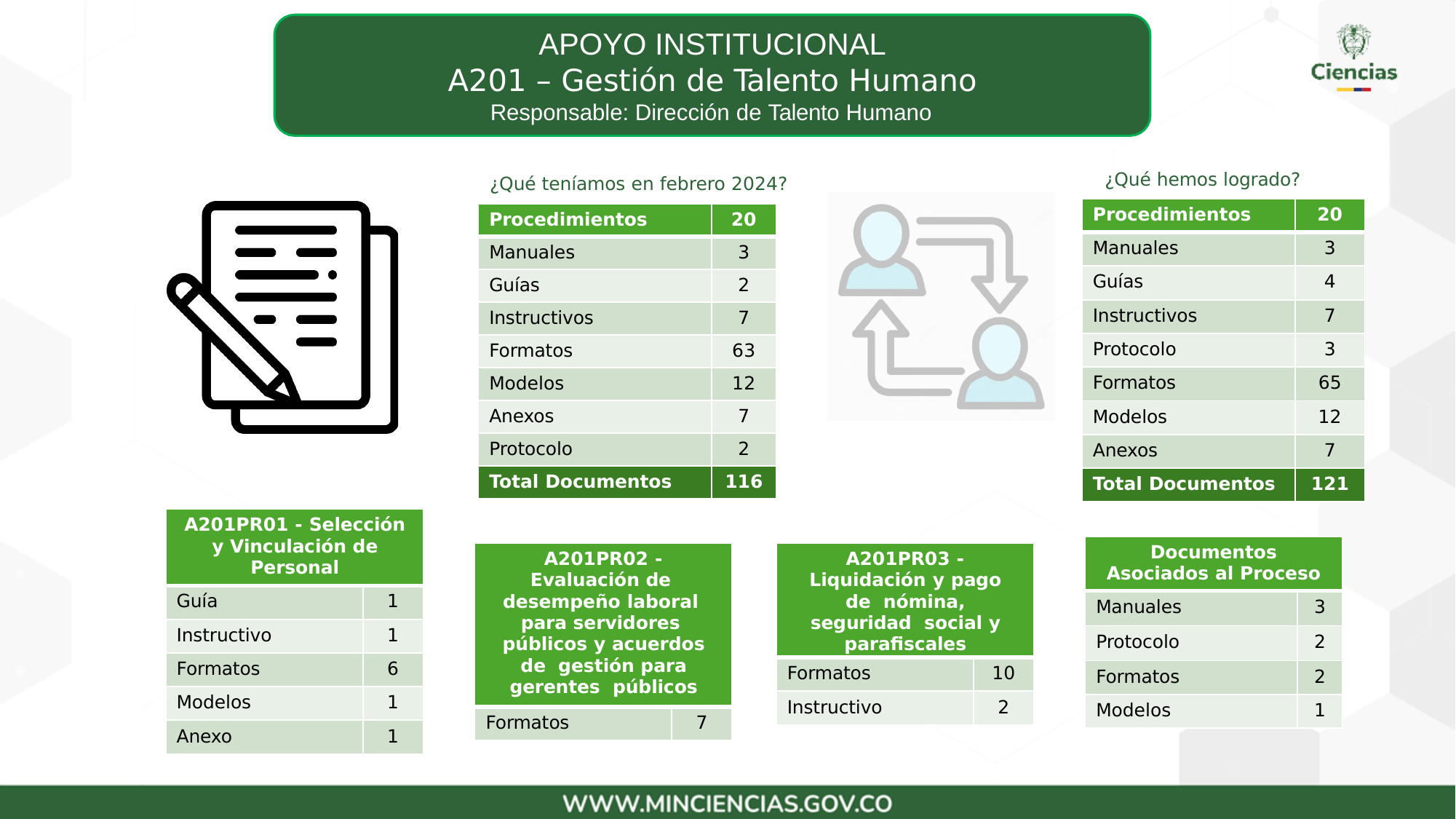

# APOYO INSTITUCIONAL
A201 – Gestión de Talento Humano

Responsable: Dirección de Talento Humano
¿Qué hemos logrado?
¿Qué teníamos en febrero 2024?

| Procedimientos | 20 |
| --- | --- |
| Manuales | 3 |
| Guías | 4 |
| Instructivos | 7 |
| Protocolo | 3 |
| Formatos | 65 |
| Modelos | 12 |
| Anexos | 7 |
| Total Documentos | 121 |

| Procedimientos | 20 |
| --- | --- |
| Manuales | 3 |
| Guías | 2 |
| Instructivos | 7 |
| Formatos | 63 |
| Modelos | 12 |
| Anexos | 7 |
| Protocolo | 2 |
| Total Documentos | 116 |
| A201PR01 - Selección y Vinculación de Personal |  |
| --- | --- |
| Guía | 1 |
| Instructivo | 1 |
| Formatos | 6 |
| Modelos | 1 |
| Anexo | 1 |
| Documentos Asociados al Proceso |  |
| --- | --- |
| Manuales | 3 |
| Protocolo | 2 |
| Formatos | 2 |
| Modelos | 1 |
| A201PR02 - Evaluación de desempeño laboral para servidores públicos y acuerdos de gestión para gerentes públicos |  |
| --- | --- |
| Formatos | 7 |
| A201PR03 - Liquidación y pago de nómina, seguridad social y parafiscales |  |
| --- | --- |
| Formatos | 10 |
| Instructivo | 2 |